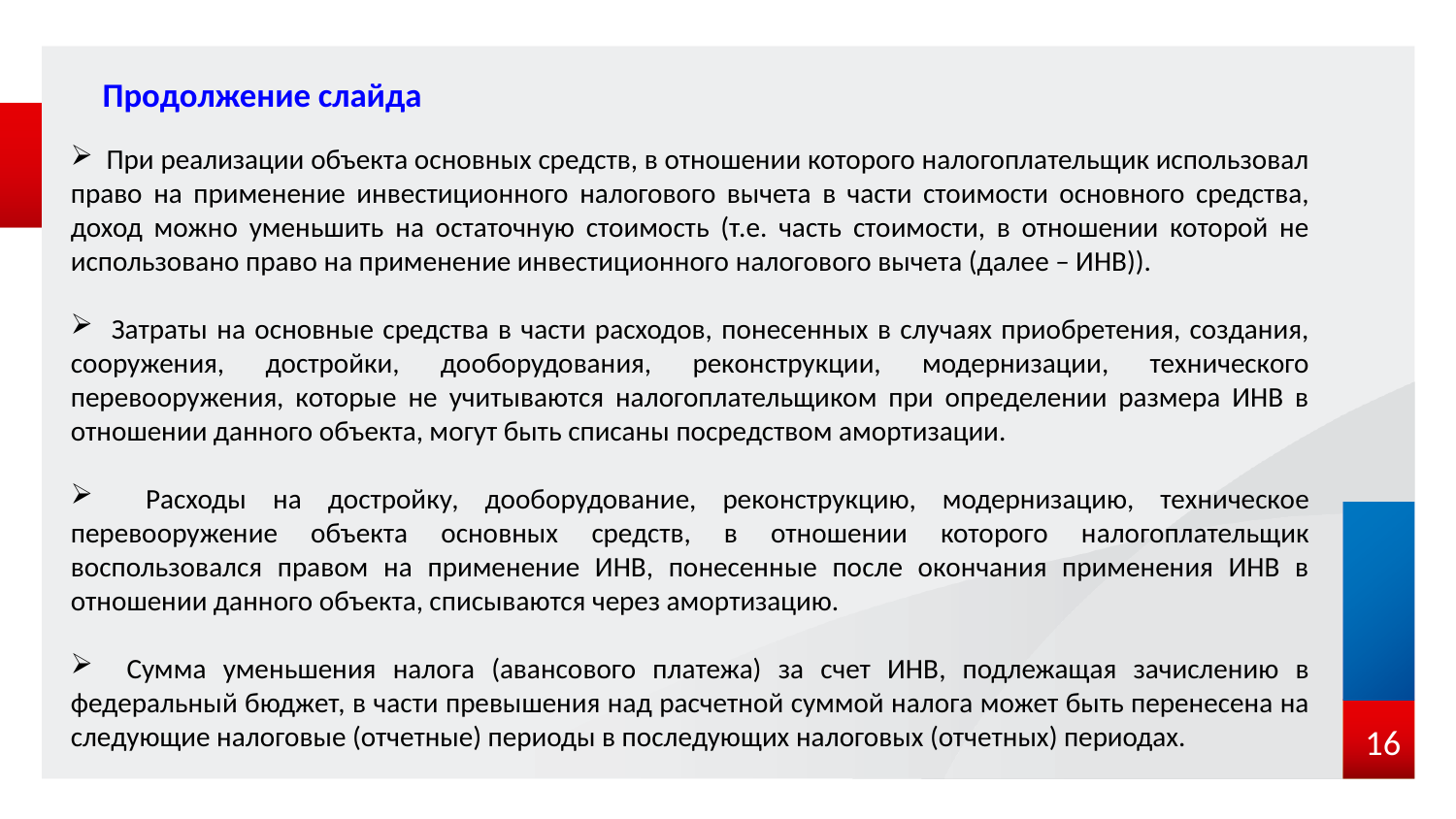

Продолжение слайда
  При реализации объекта основных средств, в отношении которого налогоплательщик использовал право на применение инвестиционного налогового вычета в части стоимости основного средства, доход можно уменьшить на остаточную стоимость (т.е. часть стоимости, в отношении которой не использовано право на применение инвестиционного налогового вычета (далее – ИНВ)).

  Затраты на основные средства в части расходов, понесенных в случаях приобретения, создания, сооружения, достройки, дооборудования, реконструкции, модернизации, технического перевооружения, которые не учитываются налогоплательщиком при определении размера ИНВ в отношении данного объекта, могут быть списаны посредством амортизации.

  Расходы на достройку, дооборудование, реконструкцию, модернизацию, техническое перевооружение объекта основных средств, в отношении которого налогоплательщик воспользовался правом на применение ИНВ, понесенные после окончания применения ИНВ в отношении данного объекта, списываются через амортизацию.

  Сумма уменьшения налога (авансового платежа) за счет ИНВ, подлежащая зачислению в федеральный бюджет, в части превышения над расчетной суммой налога может быть перенесена на следующие налоговые (отчетные) периоды в последующих налоговых (отчетных) периодах.
 16